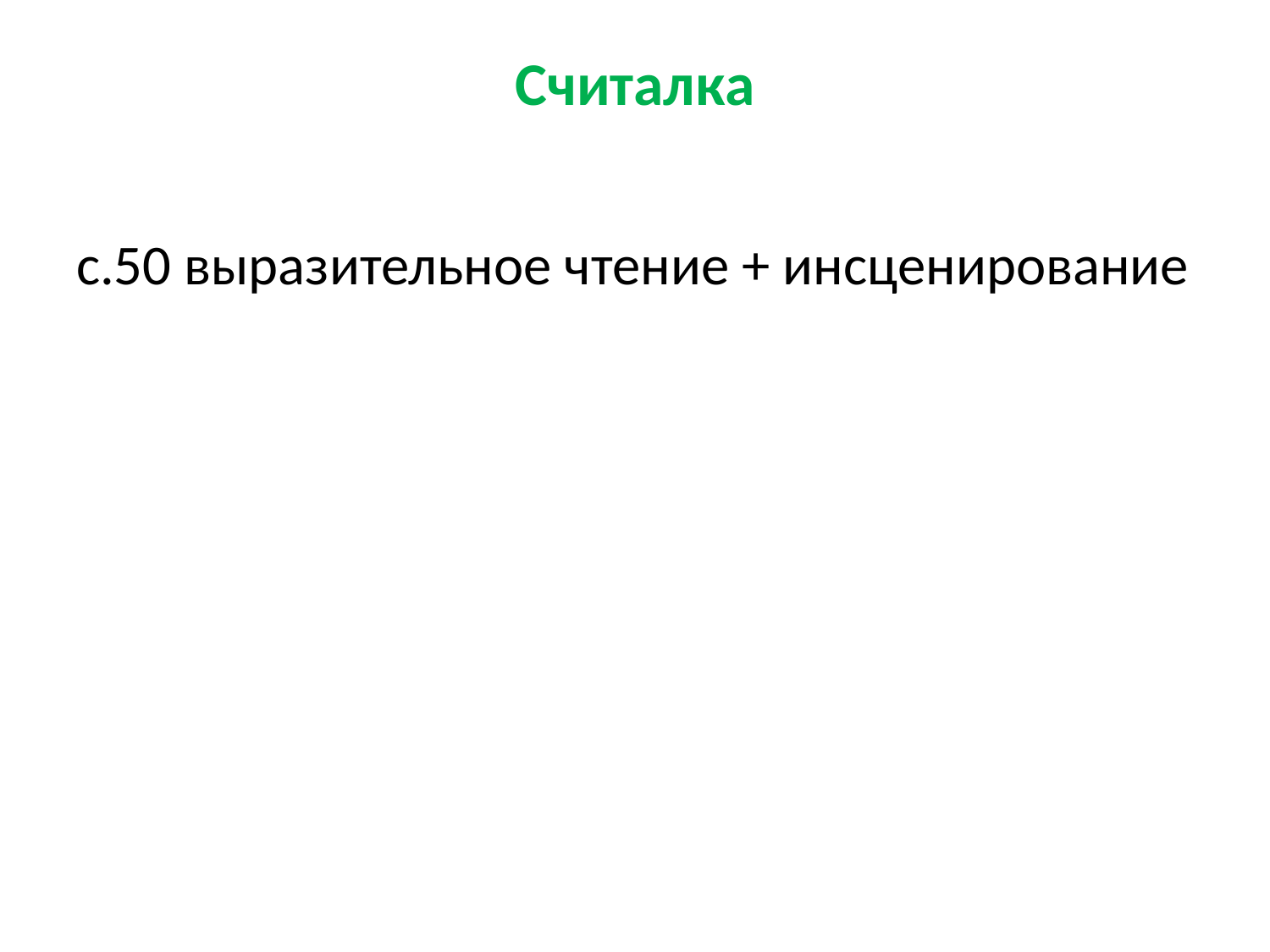

# Считалка
с.50 выразительное чтение + инсценирование